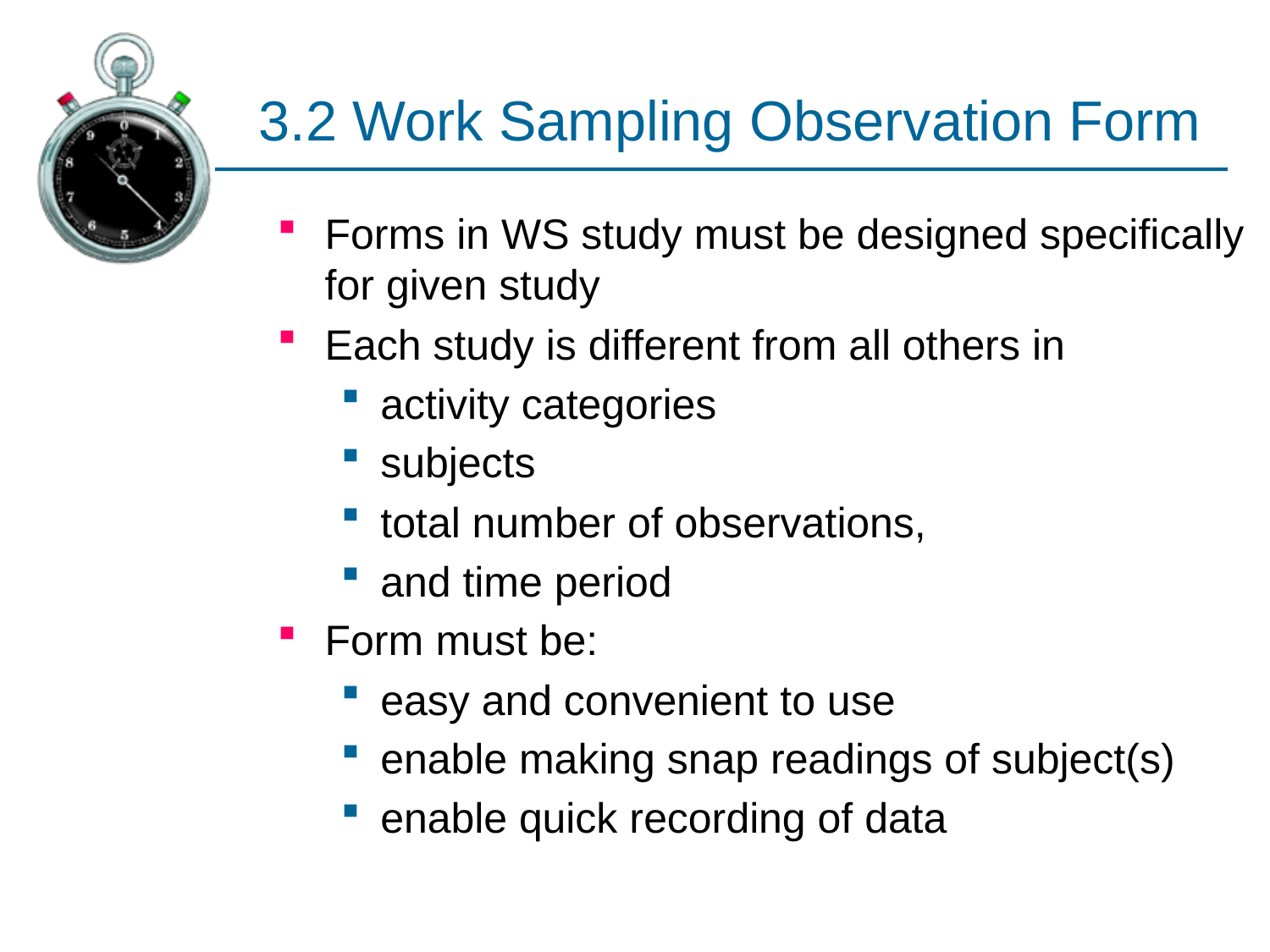

# 3.2 Work Sampling Observation Form
Forms in WS study must be designed specifically for given study
Each study is different from all others in
activity categories
subjects
total number of observations,
and time period
Form must be:
easy and convenient to use
enable making snap readings of subject(s)
enable quick recording of data